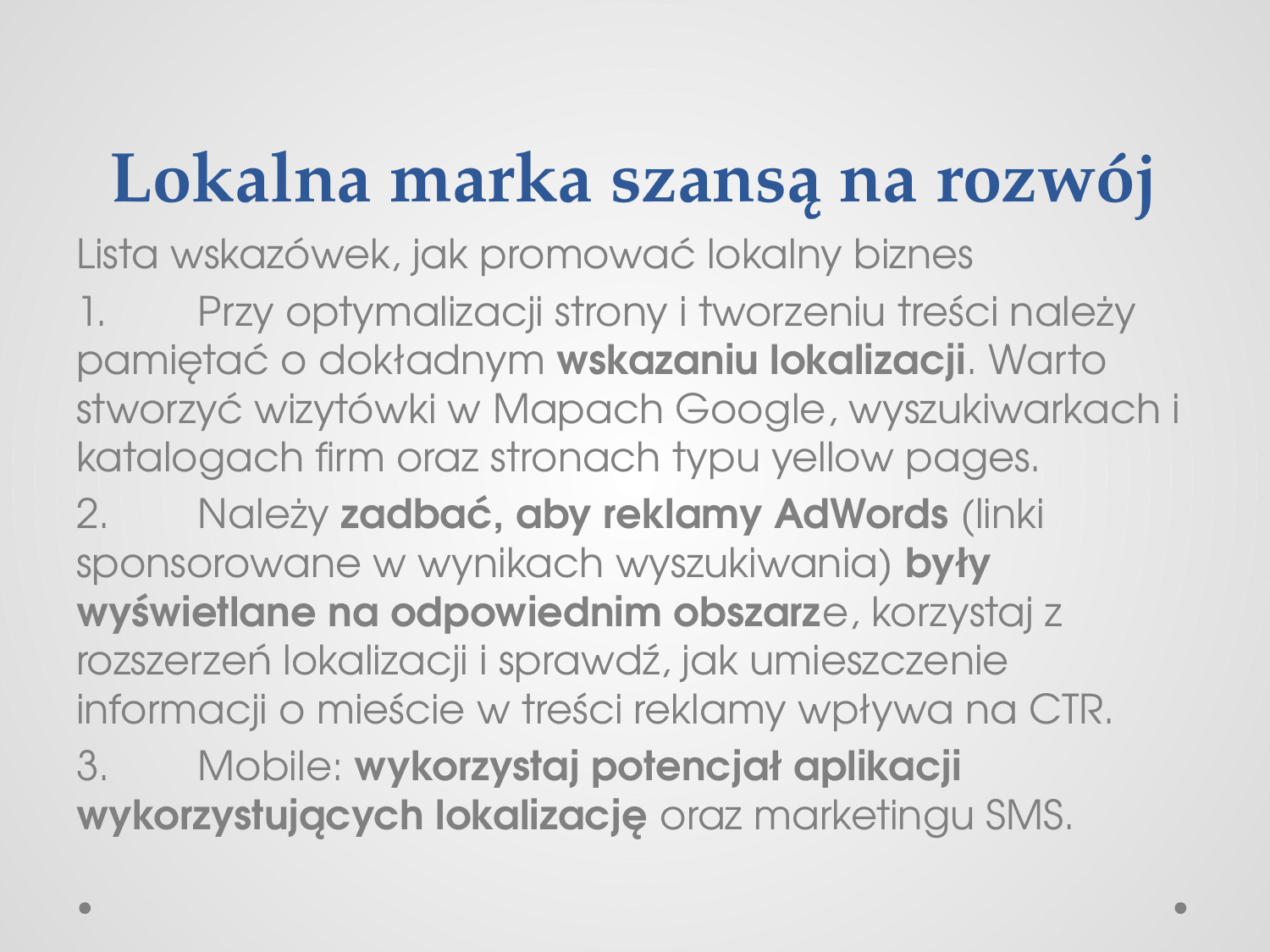

# Lokalna marka szansą na rozwój
Lista wskazówek, jak promować lokalny biznes
1.	Przy optymalizacji strony i tworzeniu treści należy pamiętać o dokładnym wskazaniu lokalizacji. Warto stworzyć wizytówki w Mapach Google, wyszukiwarkach i katalogach firm oraz stronach typu yellow pages.
2.	Należy zadbać, aby reklamy AdWords (linki sponsorowane w wynikach wyszukiwania) były wyświetlane na odpowiednim obszarze, korzystaj z rozszerzeń lokalizacji i sprawdź, jak umieszczenie informacji o mieście w treści reklamy wpływa na CTR.
3.	Mobile: wykorzystaj potencjał aplikacji wykorzystujących lokalizację oraz marketingu SMS.